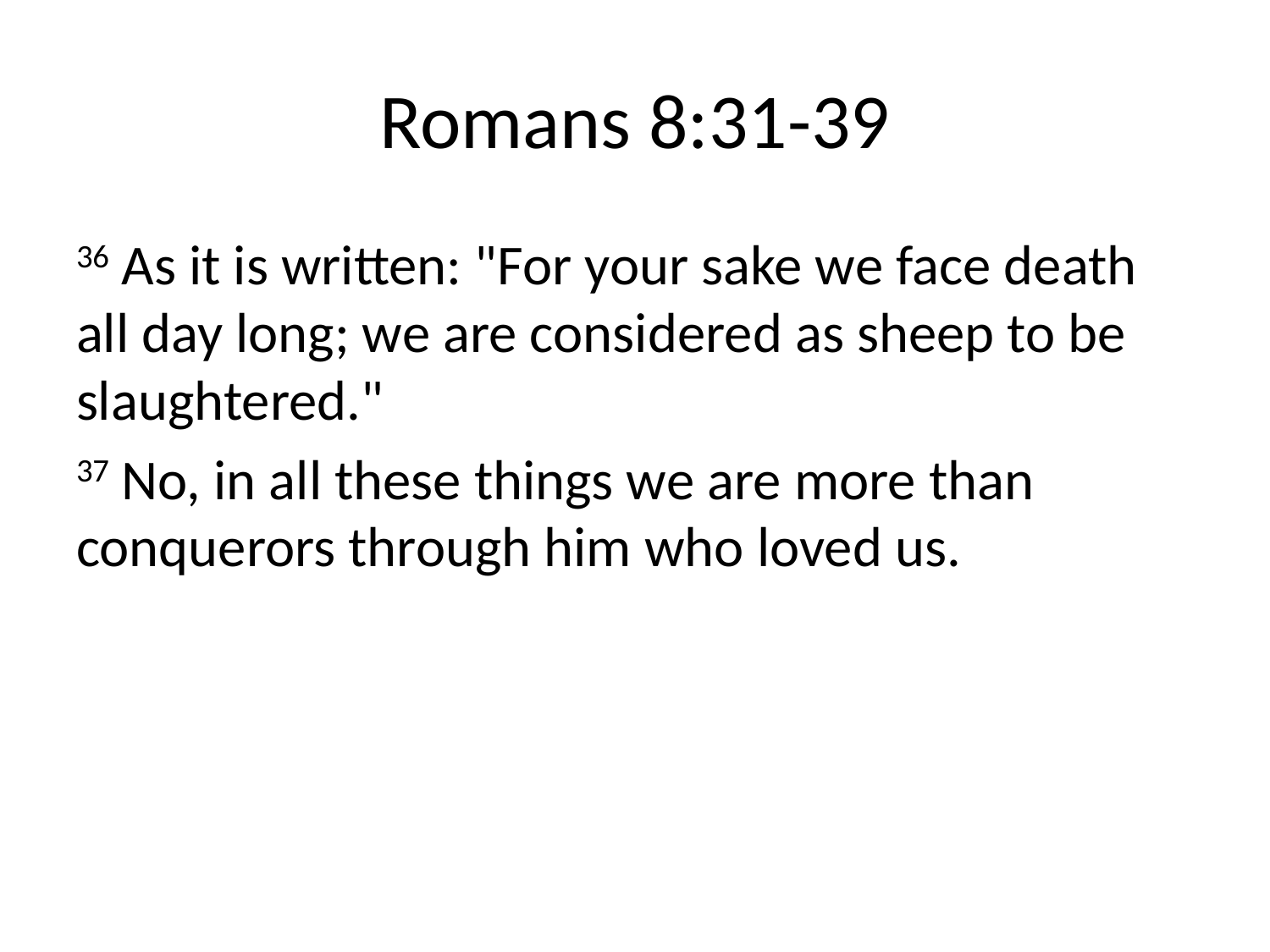

# Romans 8:31-39
36 As it is written: "For your sake we face death all day long; we are considered as sheep to be slaughtered."
37 No, in all these things we are more than conquerors through him who loved us.